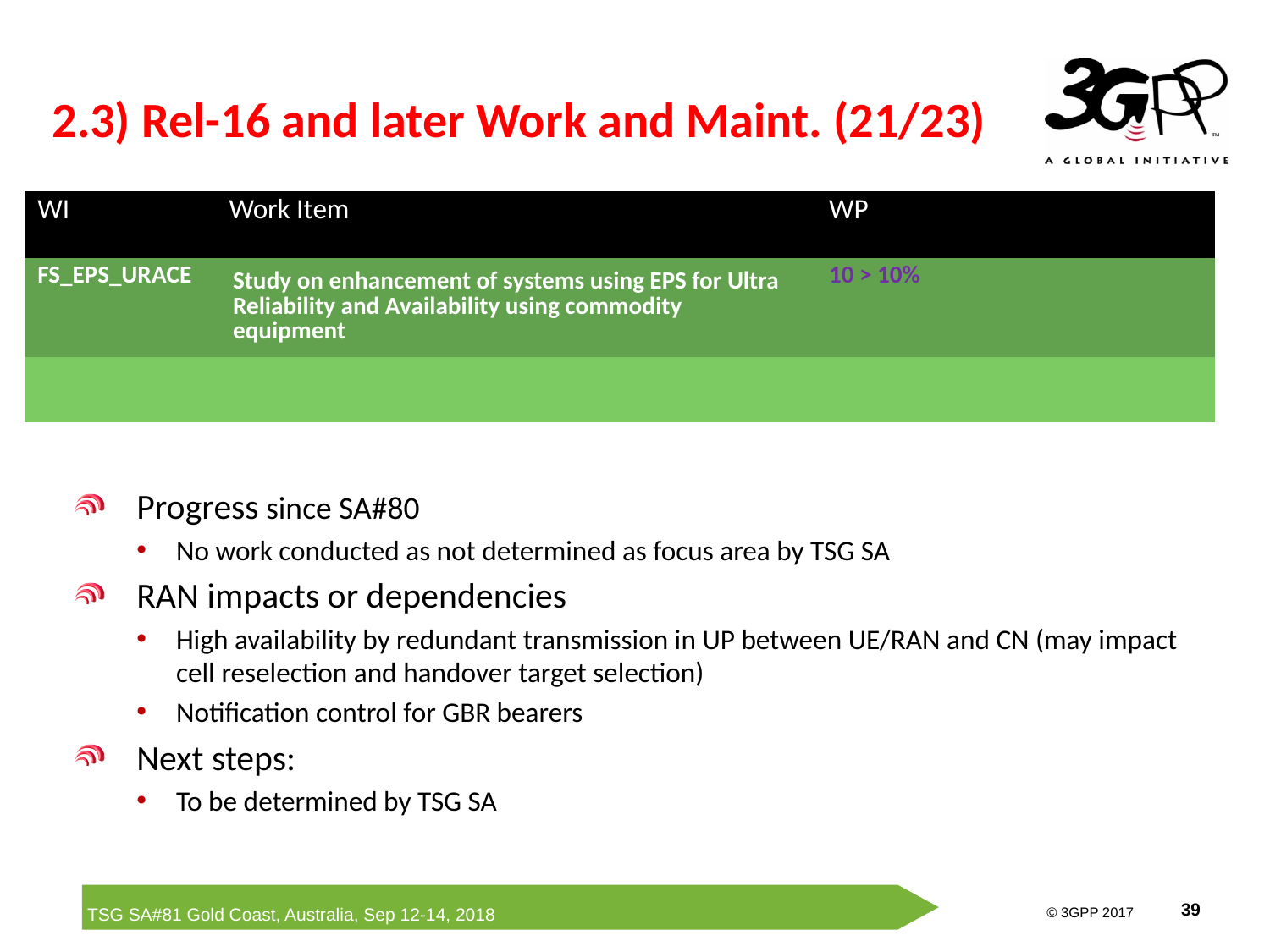

# 2.3) Rel-16 and later Work and Maint. (21/23)
| WI | Work Item | WP |  |  |
| --- | --- | --- | --- | --- |
| FS\_EPS\_URACE | Study on enhancement of systems using EPS for Ultra Reliability and Availability using commodity equipment | 10 > 10% |  |  |
|  |  |  |  |  |
Progress since SA#80
No work conducted as not determined as focus area by TSG SA
RAN impacts or dependencies
High availability by redundant transmission in UP between UE/RAN and CN (may impact cell reselection and handover target selection)
Notification control for GBR bearers
Next steps:
To be determined by TSG SA